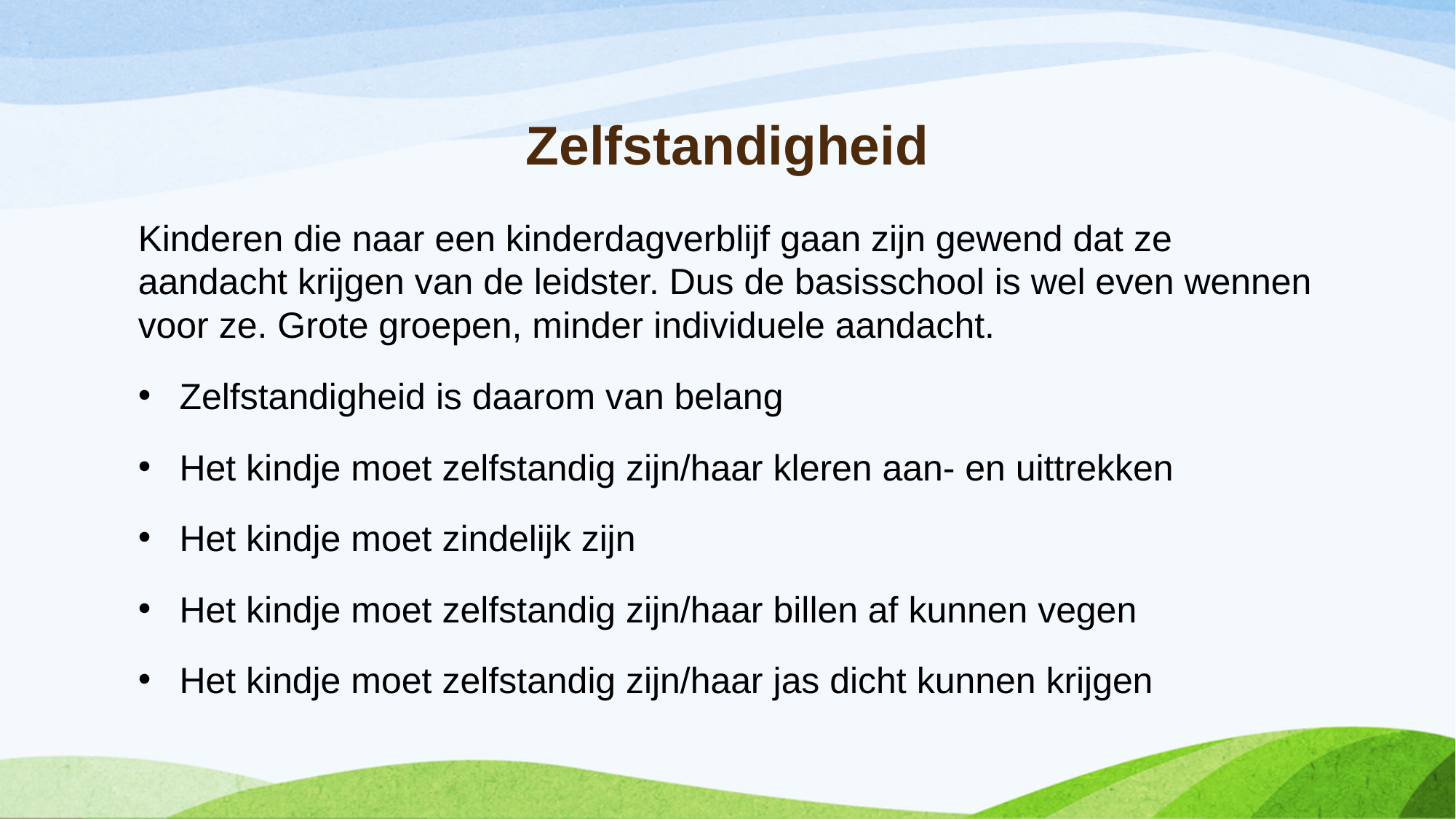

# Zelfstandigheid
Kinderen die naar een kinderdagverblijf gaan zijn gewend dat ze aandacht krijgen van de leidster. Dus de basisschool is wel even wennen voor ze. Grote groepen, minder individuele aandacht.
Zelfstandigheid is daarom van belang
Het kindje moet zelfstandig zijn/haar kleren aan- en uittrekken
Het kindje moet zindelijk zijn
Het kindje moet zelfstandig zijn/haar billen af kunnen vegen
Het kindje moet zelfstandig zijn/haar jas dicht kunnen krijgen